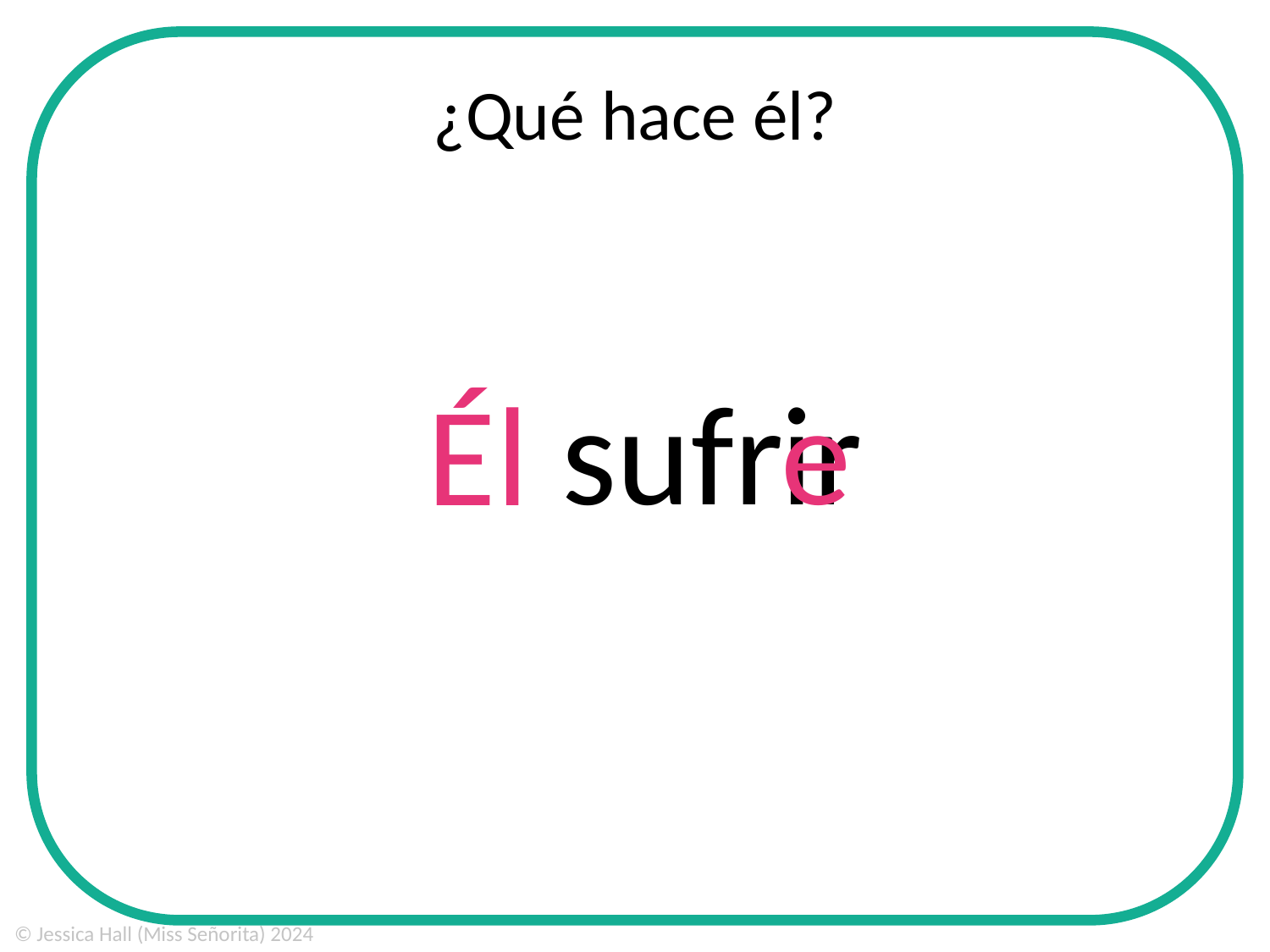

¿Qué hace él?
ir
sufr
e
Él